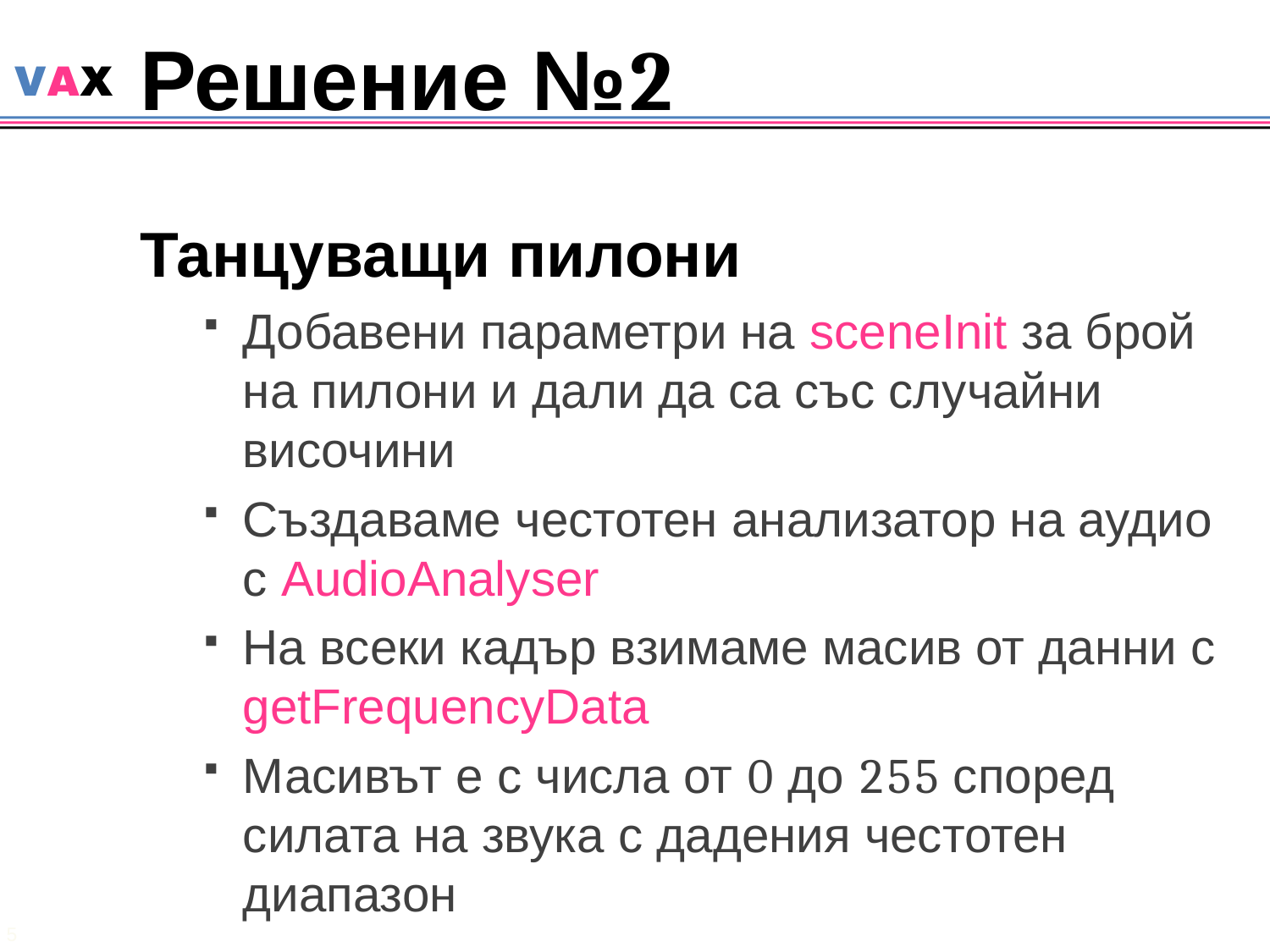

# Решение №2
Танцуващи пилони
Добавени параметри на sceneInit за брой на пилони и дали да са със случайни височини
Създаваме честотен анализатор на аудио с AudioAnalyser
На всеки кадър взимаме масив от данни с getFrequencyData
Масивът е с числа от 0 до 255 според силата на звука с дадения честотен диапазон